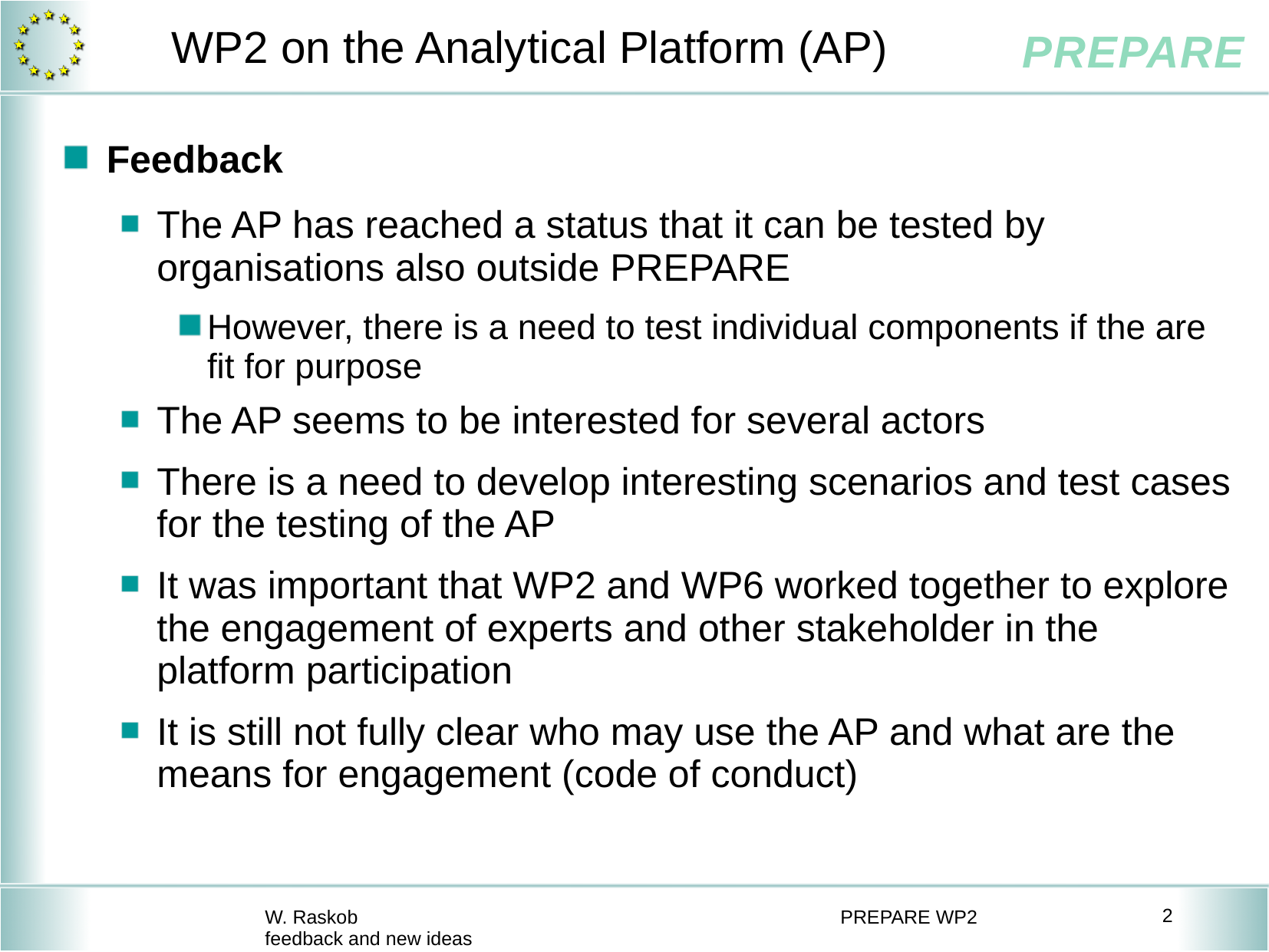

# WP2 on the Analytical Platform (AP)
Feedback
The AP has reached a status that it can be tested by organisations also outside PREPARE
However, there is a need to test individual components if the are fit for purpose
The AP seems to be interested for several actors
There is a need to develop interesting scenarios and test cases for the testing of the AP
It was important that WP2 and WP6 worked together to explore the engagement of experts and other stakeholder in the platform participation
It is still not fully clear who may use the AP and what are the means for engagement (code of conduct)